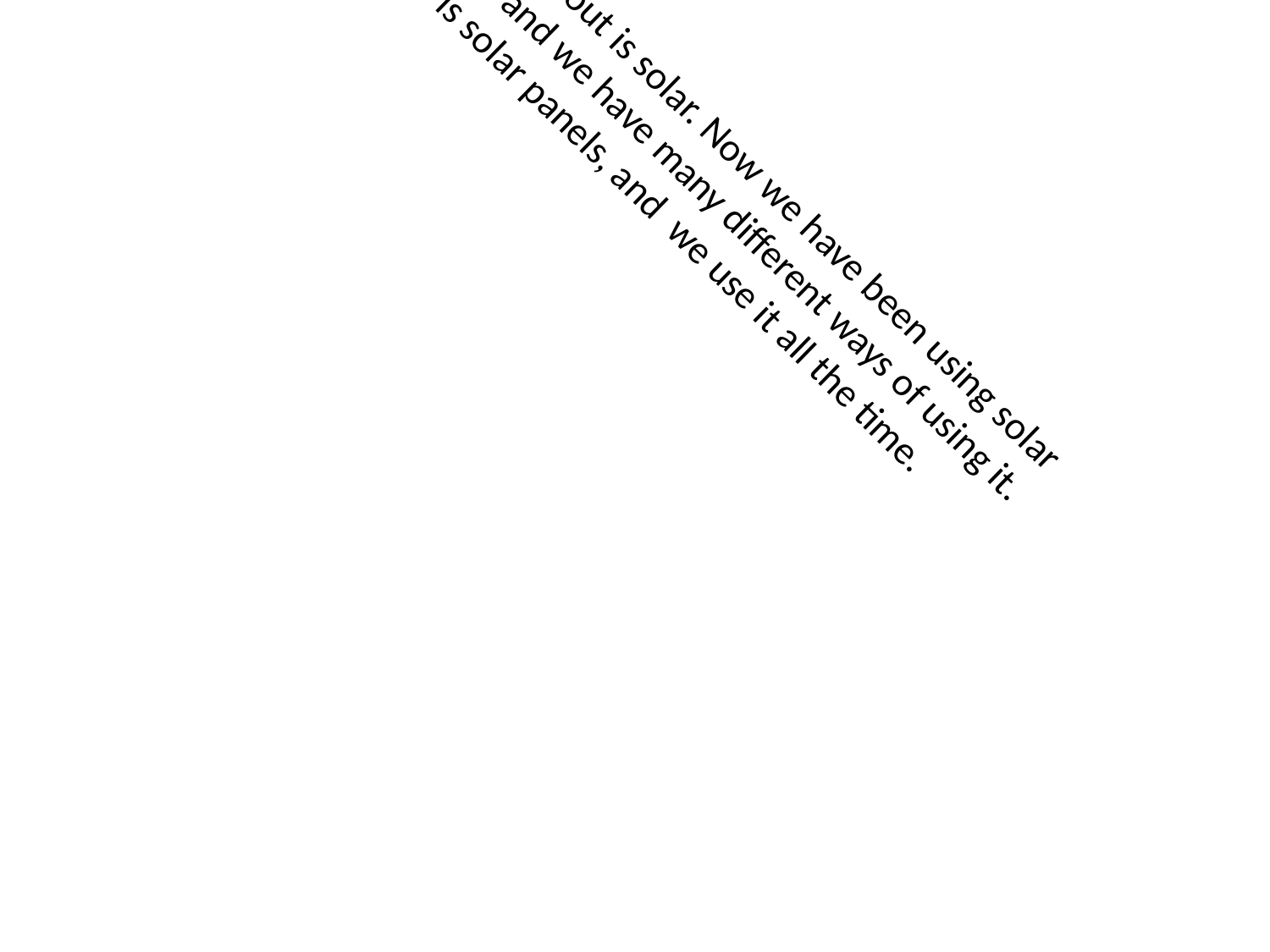

# The final fuel I will talk about is solar. Now we have been using solar energy for a long time and we have many different ways of using it. The only  way is solar panels, and  we use it all the time.